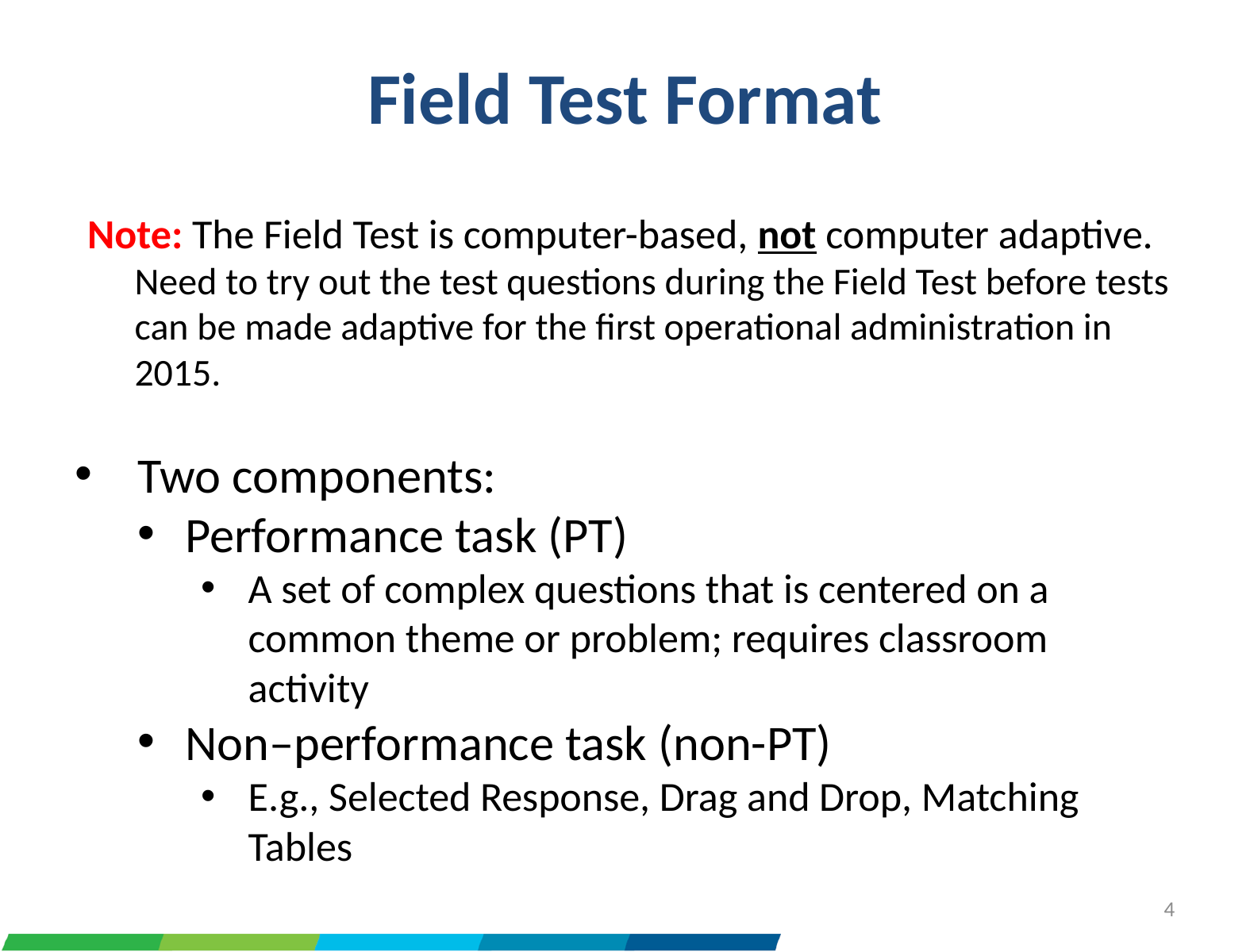

Field Test Format
Note: The Field Test is computer-based, not computer adaptive.
Need to try out the test questions during the Field Test before tests can be made adaptive for the first operational administration in 2015.

Two components:
Performance task (PT)
A set of complex questions that is centered on a common theme or problem; requires classroom activity
Non–performance task (non-PT)
E.g., Selected Response, Drag and Drop, Matching Tables

4